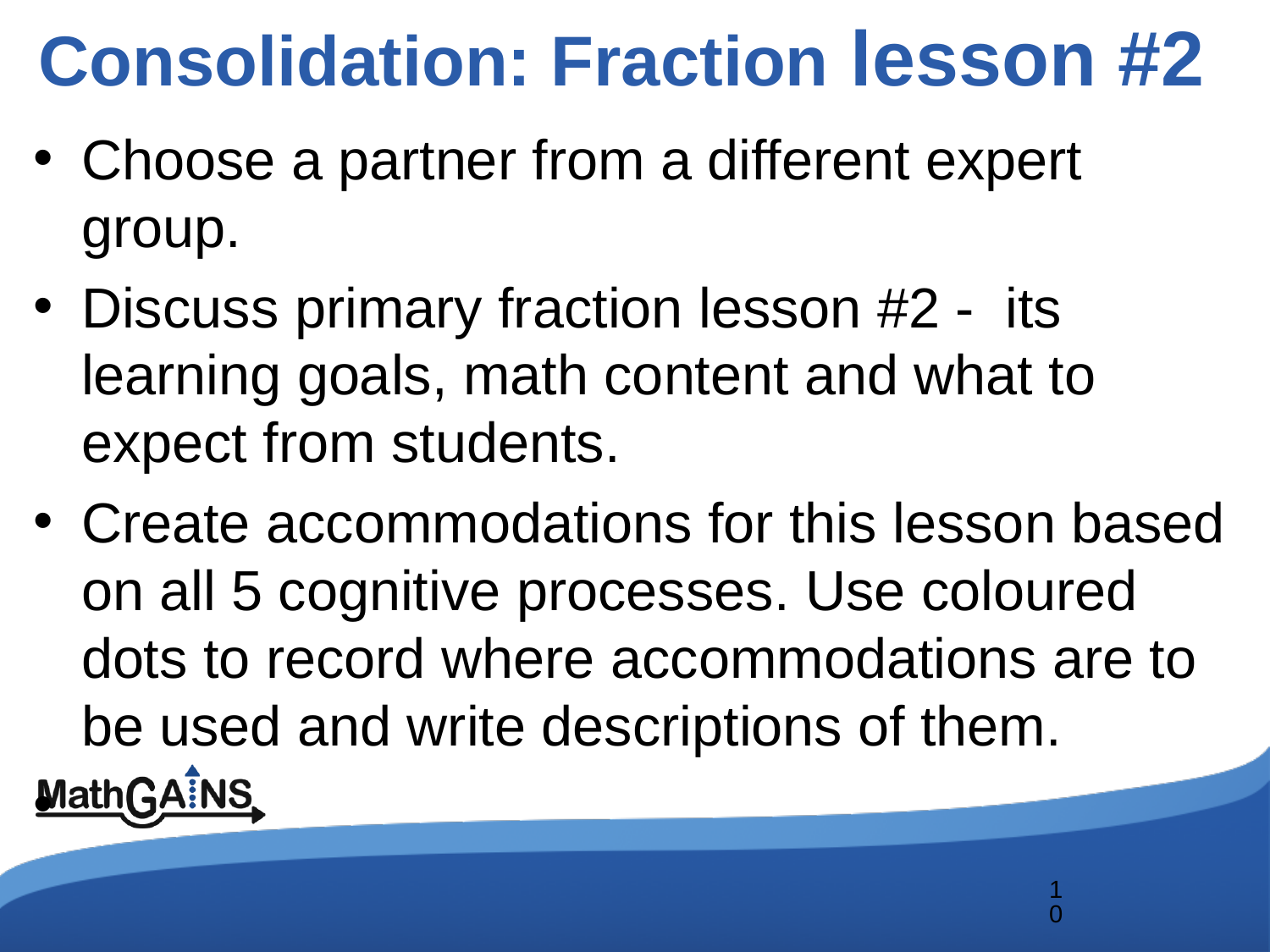

# Consolidation: Fraction lesson #2
Choose a partner from a different expert group.
Discuss primary fraction lesson #2 -  its learning goals, math content and what to expect from students.
Create accommodations for this lesson based on all 5 cognitive processes. Use coloured dots to record where accommodations are to be used and write descriptions of them.

10